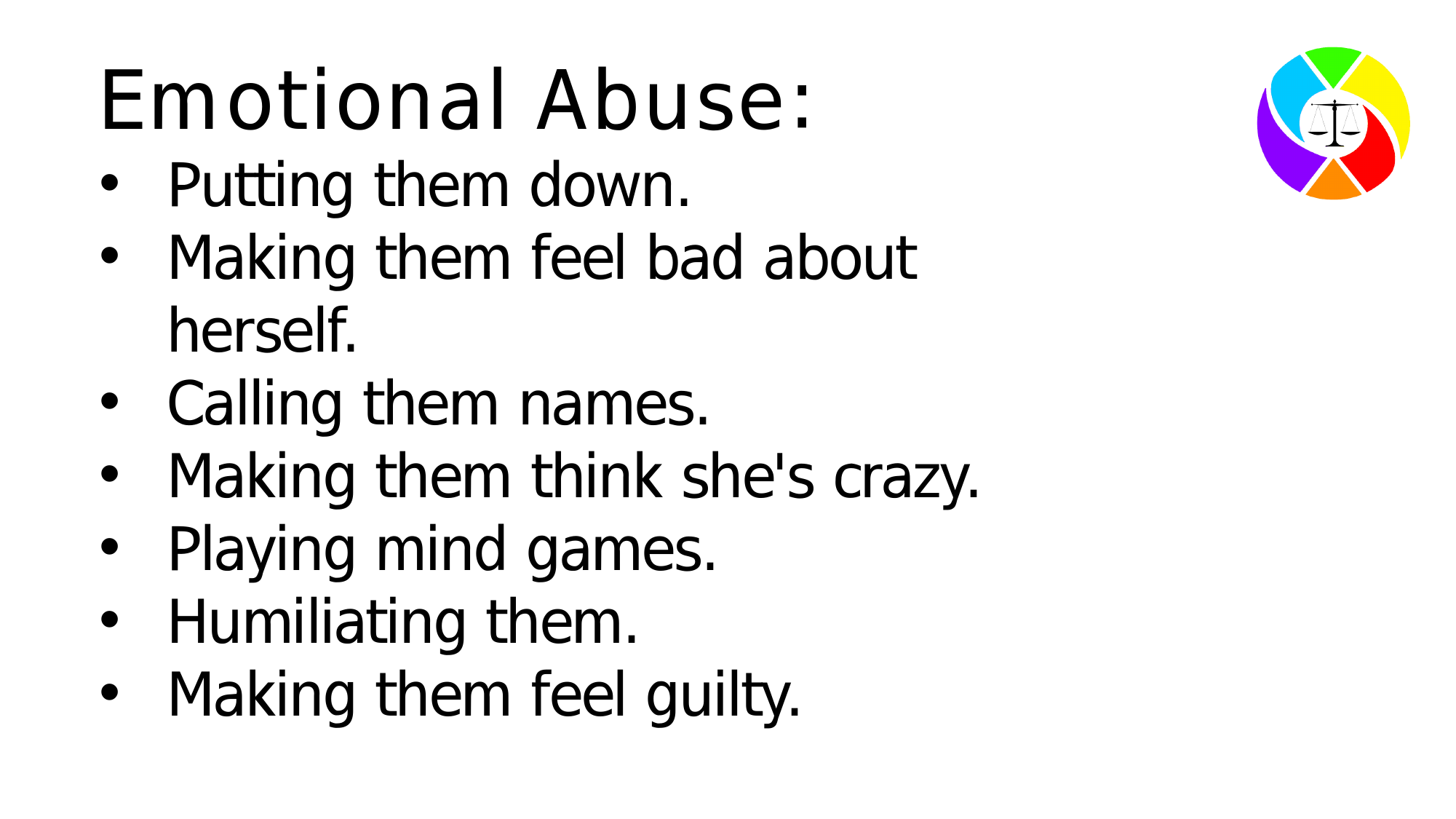

Emotional Abuse:
Putting them down.
Making them feel bad about herself.
Calling them names.
Making them think she's crazy.
Playing mind games.
Humiliating them.
Making them feel guilty.